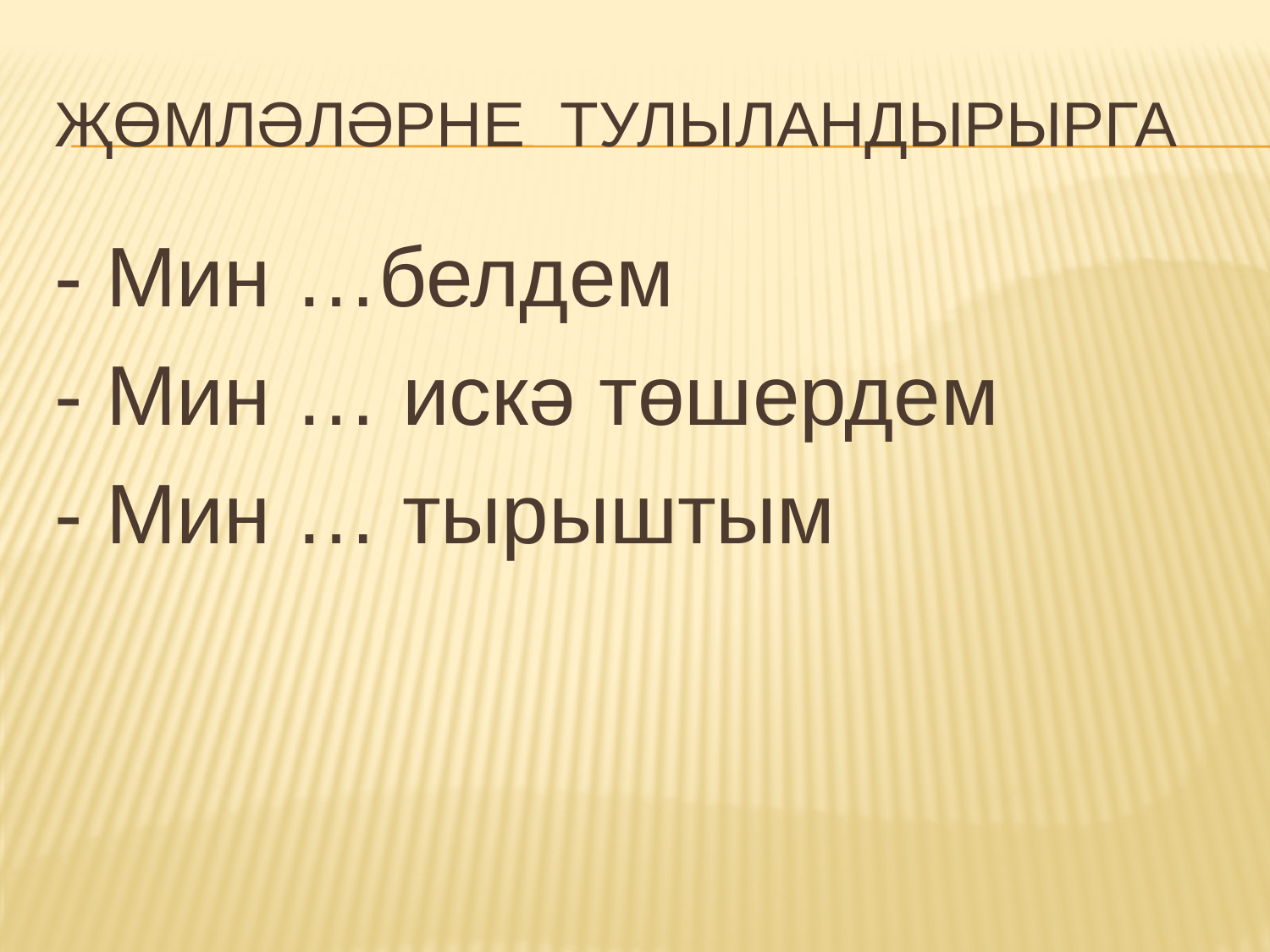

# Җөмләләрне  тулыландырырга
- Мин …белдем
- Мин … искә төшердем
- Мин … тырыштым